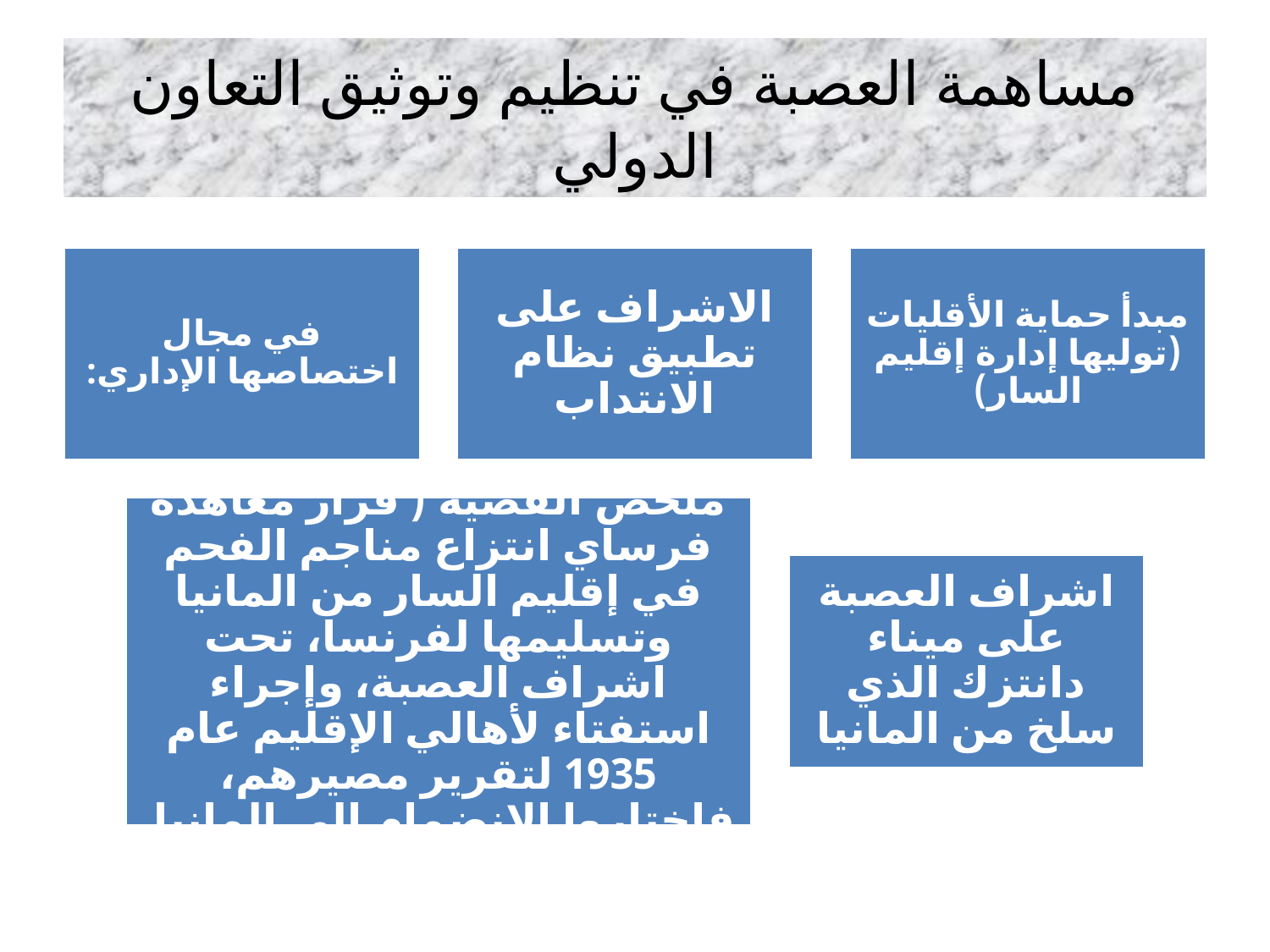

# مساهمة العصبة في تنظيم وتوثيق التعاون الدولي
في مجال اختصاصها الإداري:
الاشراف على تطبيق نظام الانتداب
مبدأ حماية الأقليات (توليها إدارة إقليم السار)
ملخص القضية ( قرار معاهدة فرساي انتزاع مناجم الفحم في إقليم السار من المانيا وتسليمها لفرنسا، تحت اشراف العصبة، وإجراء استفتاء لأهالي الإقليم عام 1935 لتقرير مصيرهم، فاختاروا الانضمام الى المانيا.
اشراف العصبة على ميناء دانتزك الذي سلخ من المانيا